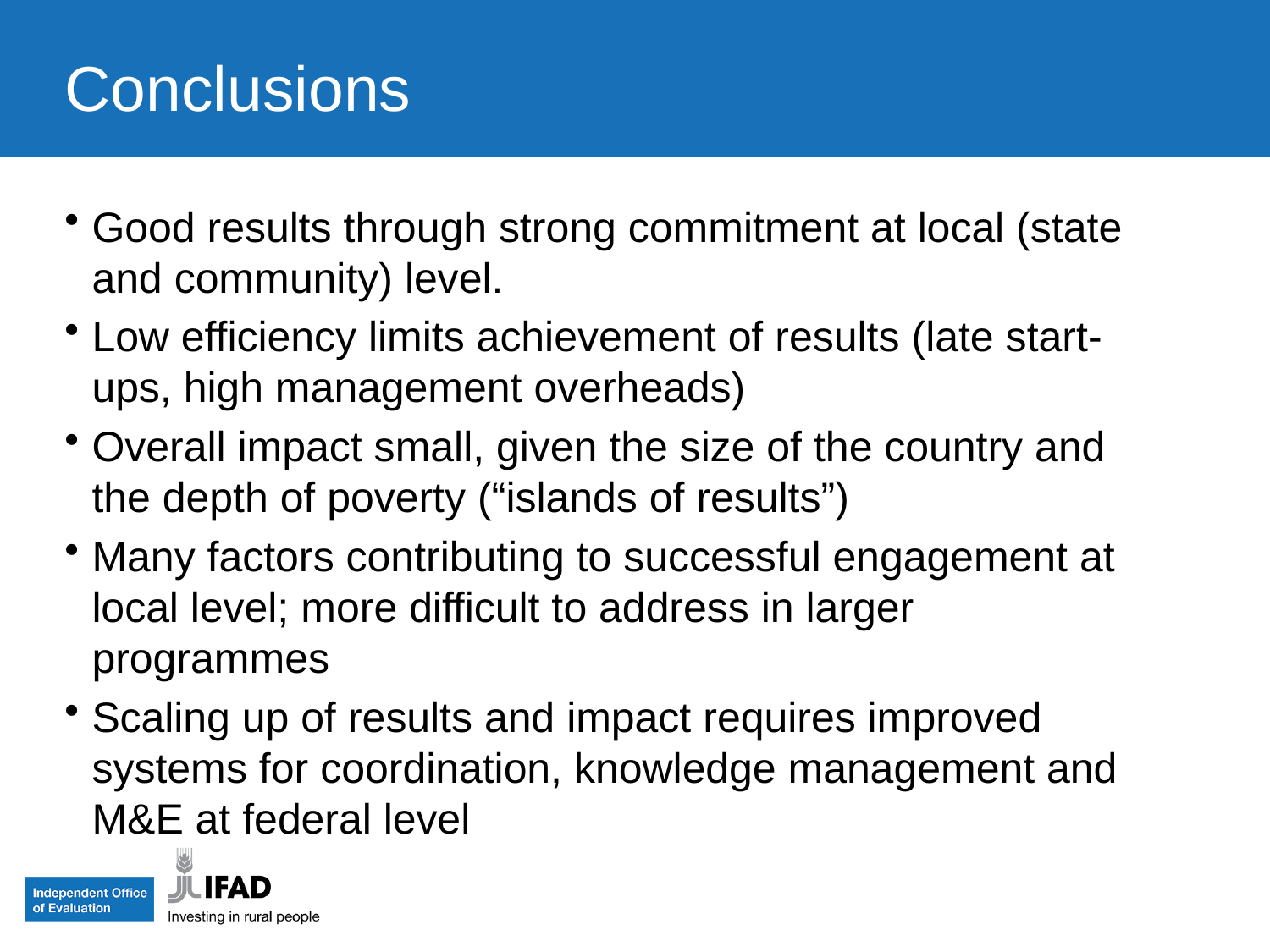

Conclusions
Good results through strong commitment at local (state and community) level.
Low efficiency limits achievement of results (late start-ups, high management overheads)
Overall impact small, given the size of the country and the depth of poverty (“islands of results”)
Many factors contributing to successful engagement at local level; more difficult to address in larger programmes
Scaling up of results and impact requires improved systems for coordination, knowledge management and M&E at federal level